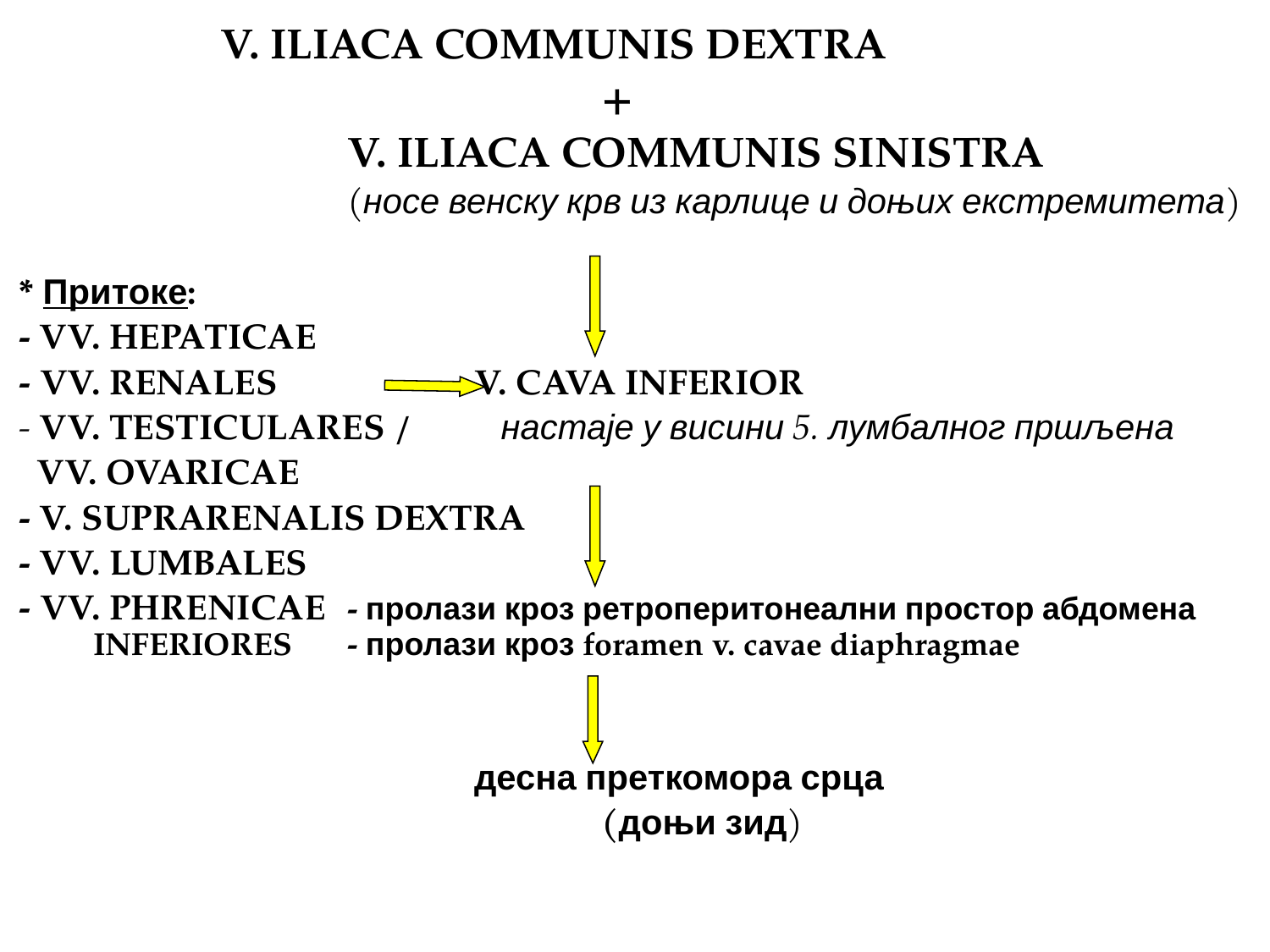

V. ILIACA COMMUNIS DEXTRA
					+
			V. ILIACA COMMUNIS SINISTRA
			(носе венску крв из карлице и доњих екстремитета)

* Притоке:
- VV. HEPATICAE
- VV. RENALES       		V. CAVA INFERIOR
- VV. TESTICULARES /          настаје у висини 5. лумбалног пршљена
  VV. OVARICAE
- V. SUPRARENALIS DEXTRA
- VV. LUMBALES
- VV. PHRENICAE	- пролази кроз ретроперитонеални простор абдомена INFERIORES	- пролази кроз foramen v. cavae diaphragmae

				десна преткомора срца
					(доњи зид)